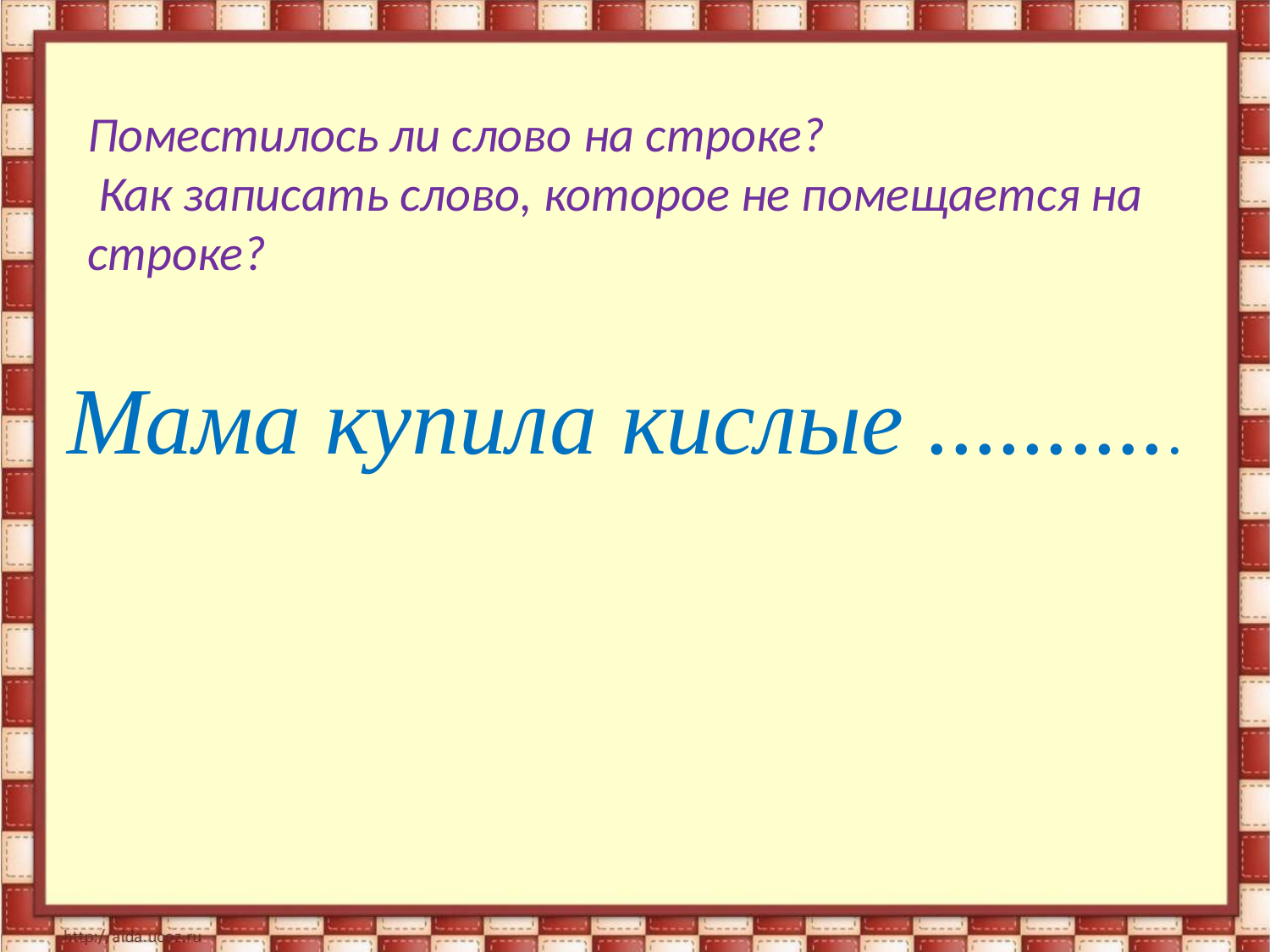

Поместилось ли слово на строке?
 Как записать слово, которое не помещается на строке?

Мама купила кислые ...........